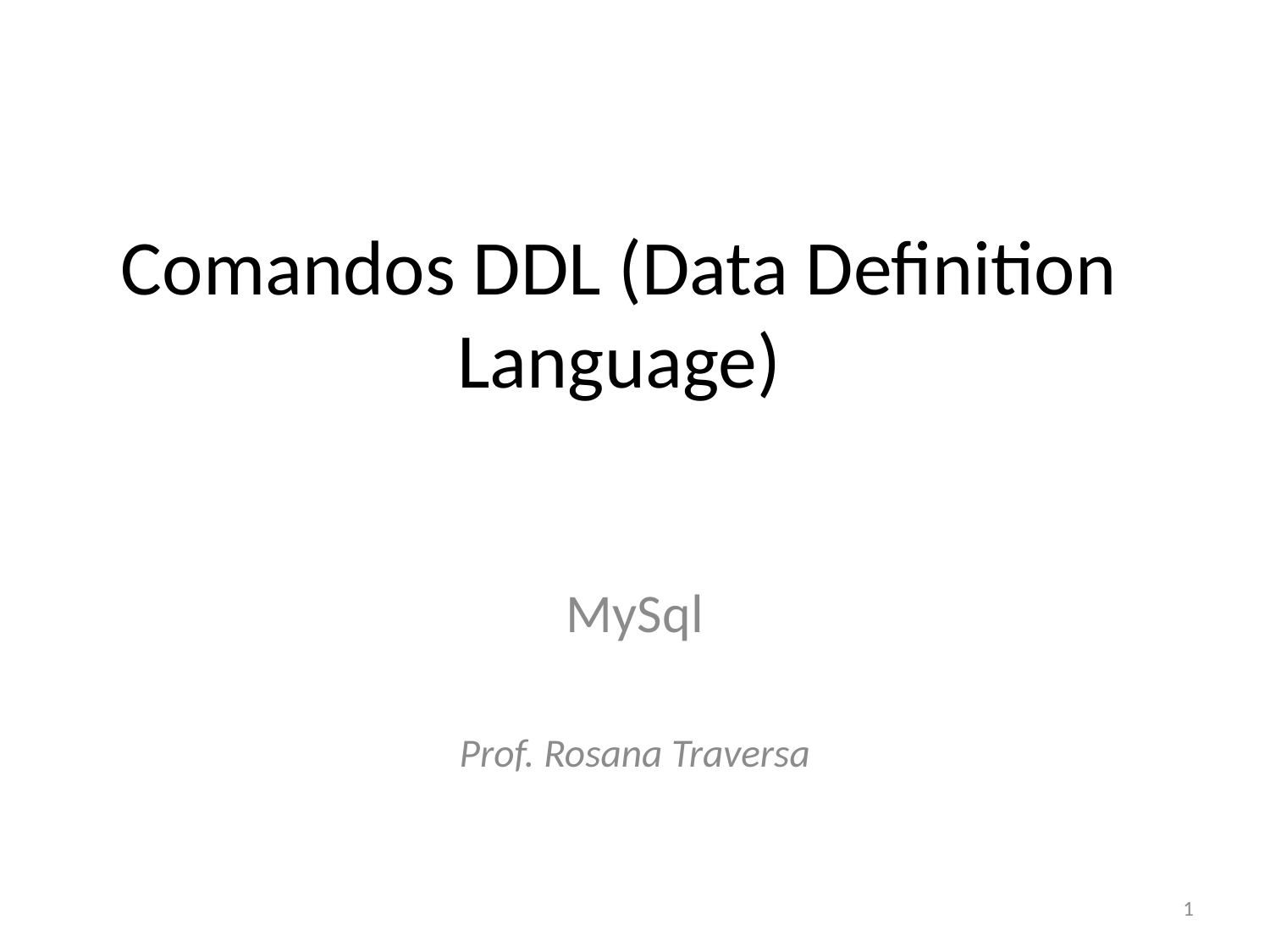

# Comandos DDL (Data Definition Language)

MySql

Prof. Rosana Traversa
1